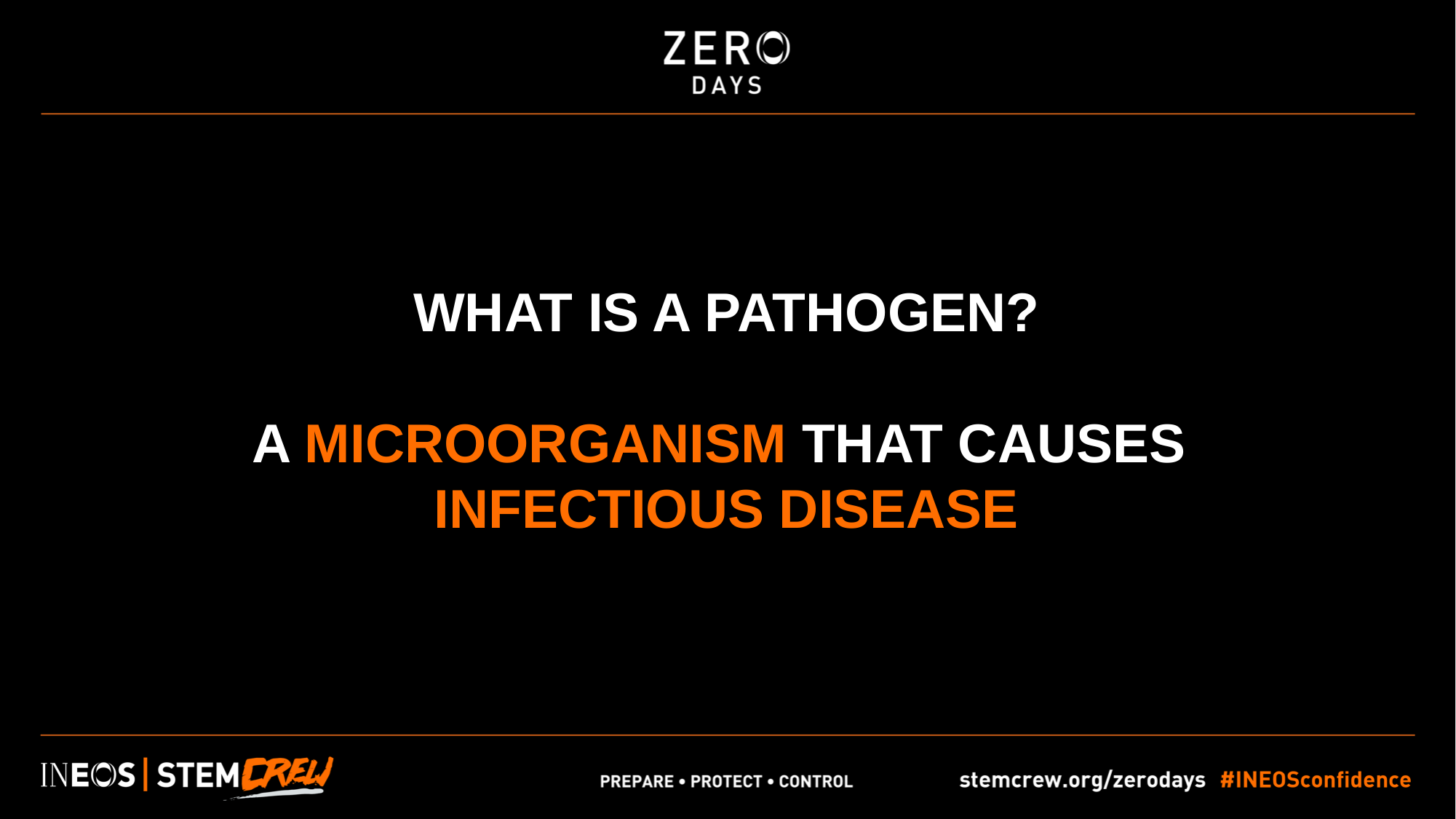

WHAT IS A PATHOGEN?
A MICROORGANISM THAT CAUSES
INFECTIOUS DISEASE